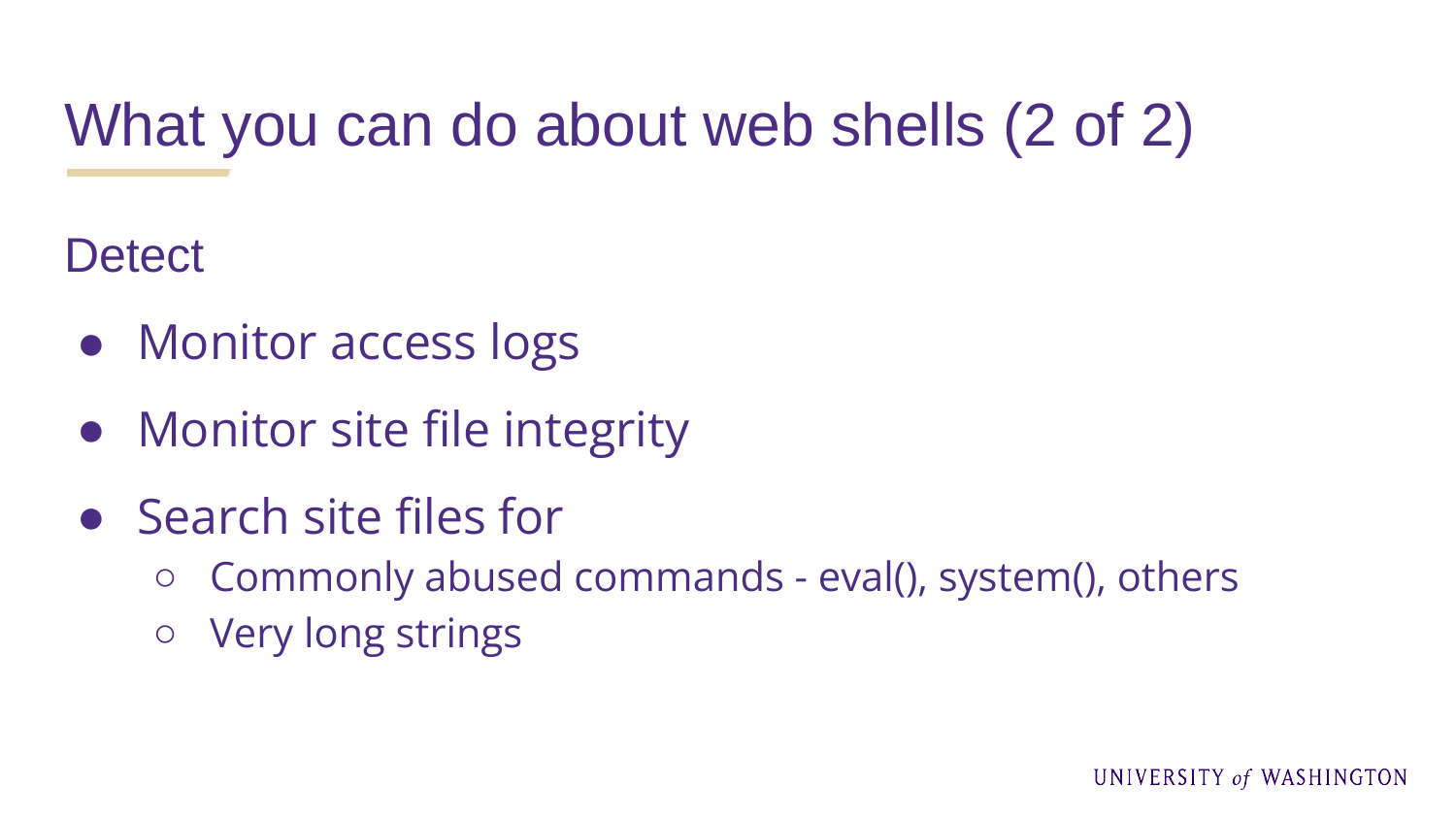

# What you can do about web shells (2 of 2)
Detect
Monitor access logs
Monitor site file integrity
Search site files for
Commonly abused commands - eval(), system(), others
Very long strings